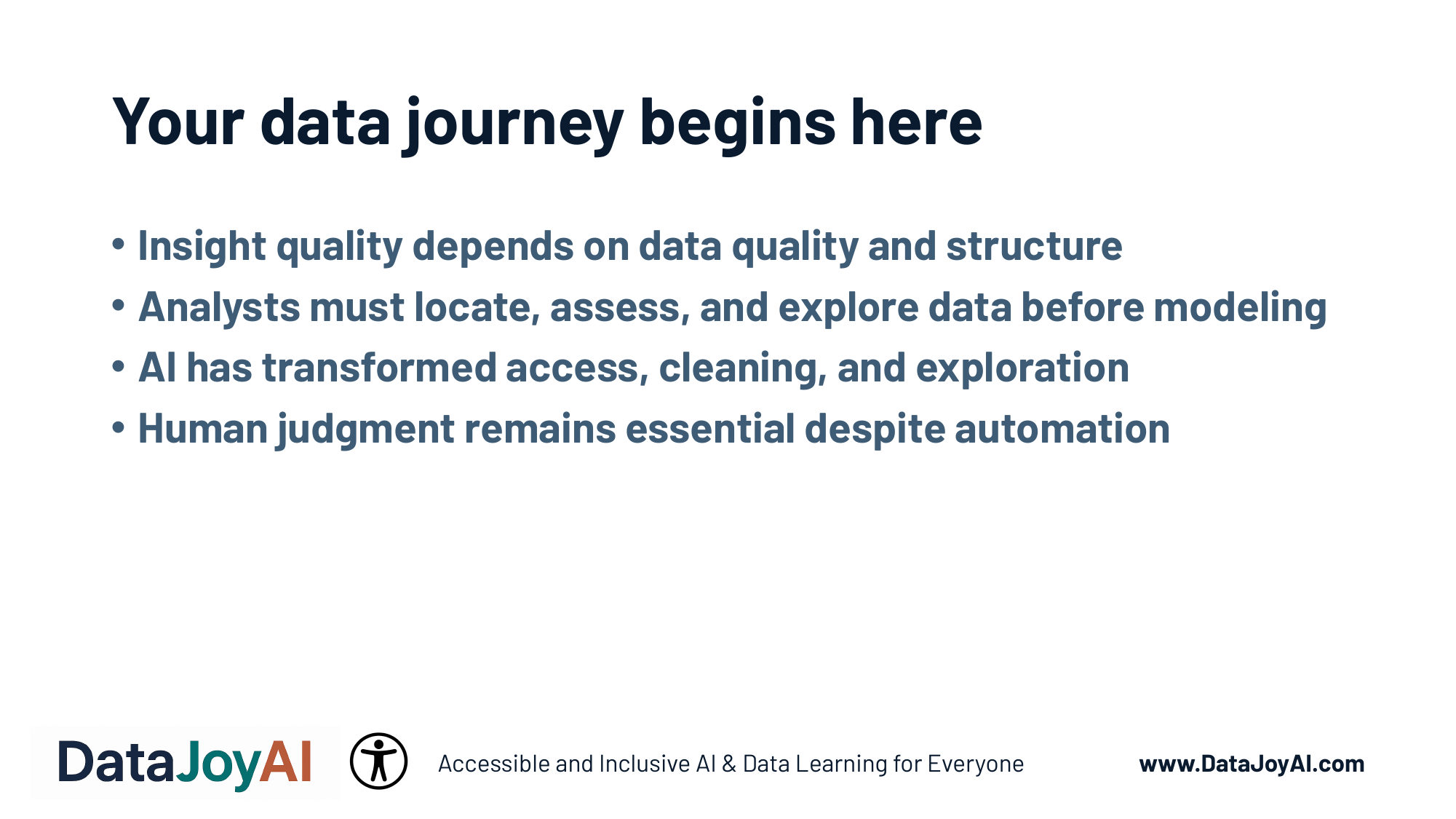

# Your data journey begins here
Insight quality depends on data quality and structure
Analysts must locate, assess, and explore data before modeling
AI has transformed access, cleaning, and exploration
Human judgment remains essential despite automation